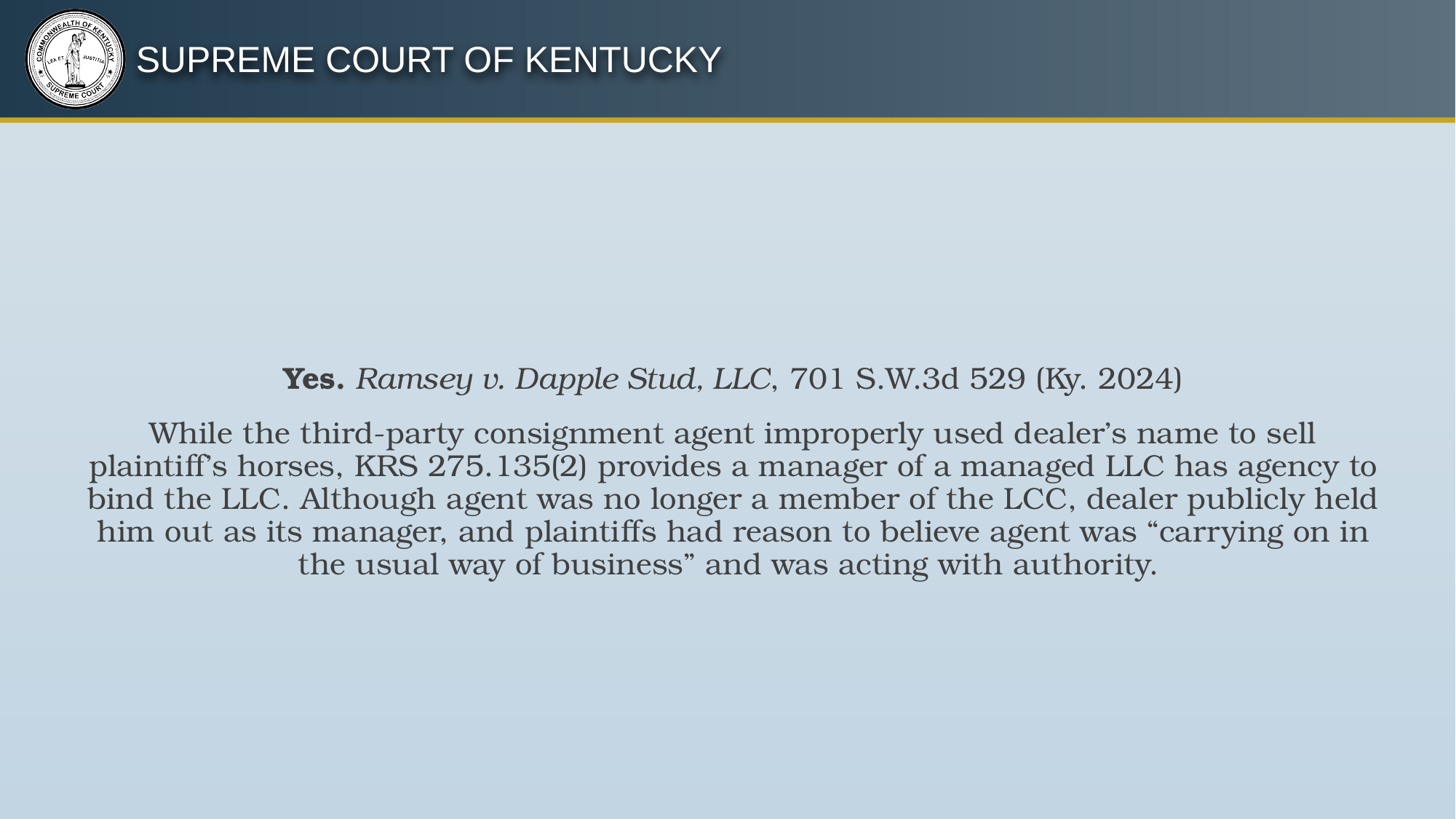

Yes. Ramsey v. Dapple Stud, LLC, 701 S.W.3d 529 (Ky. 2024)
While the third-party consignment agent improperly used dealer’s name to sell plaintiff’s horses, KRS 275.135(2) provides a manager of a managed LLC has agency to bind the LLC. Although agent was no longer a member of the LCC, dealer publicly held him out as its manager, and plaintiffs had reason to believe agent was “carrying on in the usual way of business” and was acting with authority.